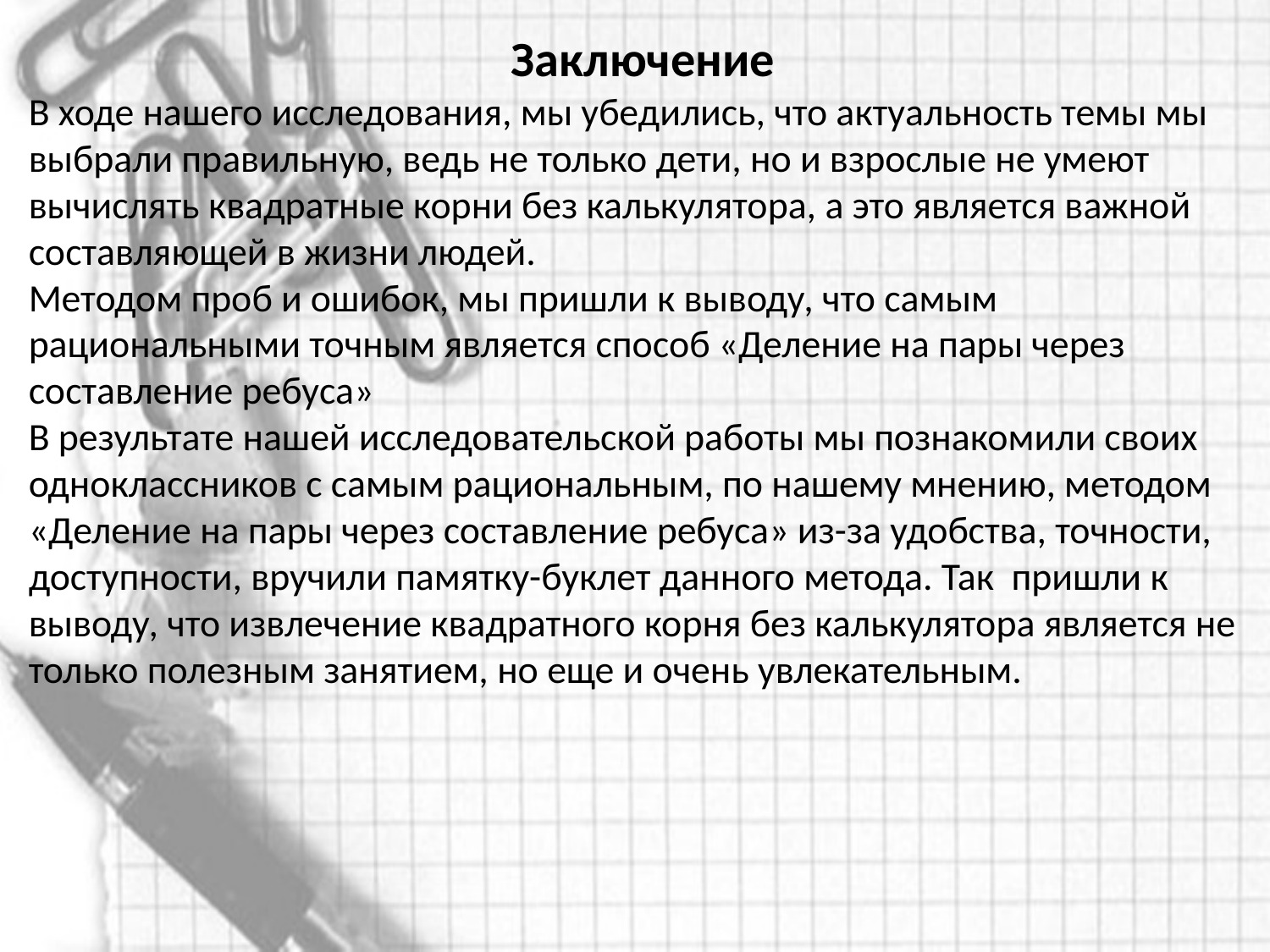

Заключение
В ходе нашего исследования, мы убедились, что актуальность темы мы выбрали правильную, ведь не только дети, но и взрослые не умеют вычислять квадратные корни без калькулятора, а это является важной
составляющей в жизни людей.
Методом проб и ошибок, мы пришли к выводу, что самым рациональными точным является способ «Деление на пары через составление ребуса»
В результате нашей исследовательской работы мы познакомили своих одноклассников с самым рациональным, по нашему мнению, методом   «Деление на пары через составление ребуса» из-за удобства, точности, доступности, вручили памятку-буклет данного метода. Так  пришли к выводу, что извлечение квадратного корня без калькулятора является не только полезным занятием, но еще и очень увлекательным.